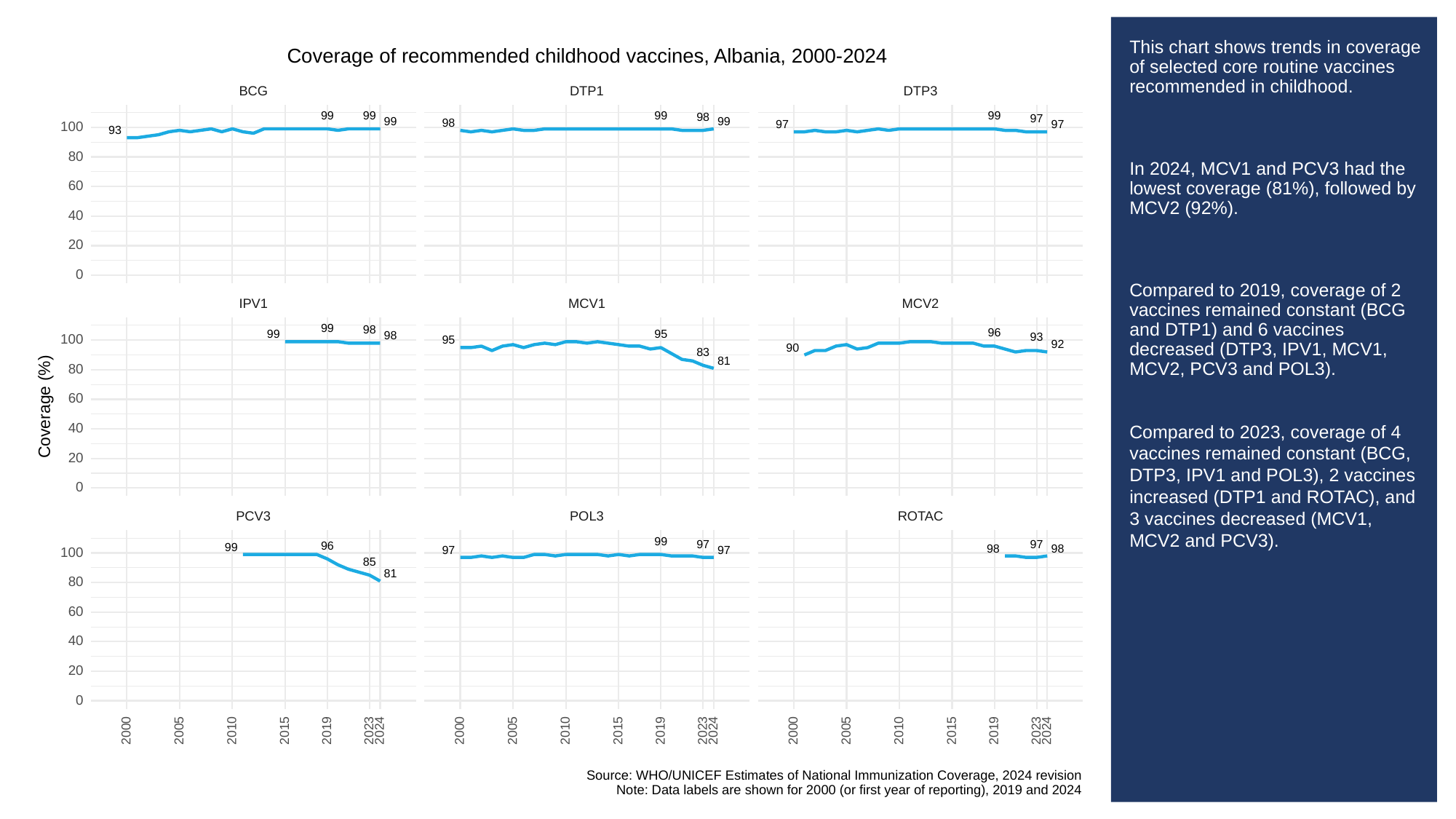

# This chart shows trends in coverage of selected core routine vaccines recommended in childhood.

In 2024, MCV1 and PCV3 had the lowest coverage (81%), followed by MCV2 (92%).

Compared to 2019, coverage of 2 vaccines remained constant (BCG and DTP1) and 6 vaccines decreased (DTP3, IPV1, MCV1, MCV2, PCV3 and POL3).

Compared to 2023, coverage of 4 vaccines remained constant (BCG, DTP3, IPV1 and POL3), 2 vaccines increased (DTP1 and ROTAC), and 3 vaccines decreased (MCV1, MCV2 and PCV3).

Coverage of recommended childhood vaccines, Albania, 2000-2024
BCG
DTP3
DTP1

99
99
99
99

98
97
99
99
98
97
97
100
93

80

60

40

20

0

MCV1
MCV2
IPV1

99

98
96
99
95
98
93
100
95

92

90
83

81
80

60
Coverage (%)

40

20

0

POL3
PCV3
ROTAC

99

97
97
96
99
98
98
97
97
100

85

81
80

60

40

20

0

2023
2023
2023
2000
2005
2010
2015
2019
2024
2000
2005
2010
2015
2019
2024
2000
2005
2010
2015
2019
2024
Source: WHO/UNICEF Estimates of National Immunization Coverage, 2024 revision
Note: Data labels are shown for 2000 (or first year of reporting), 2019 and 2024